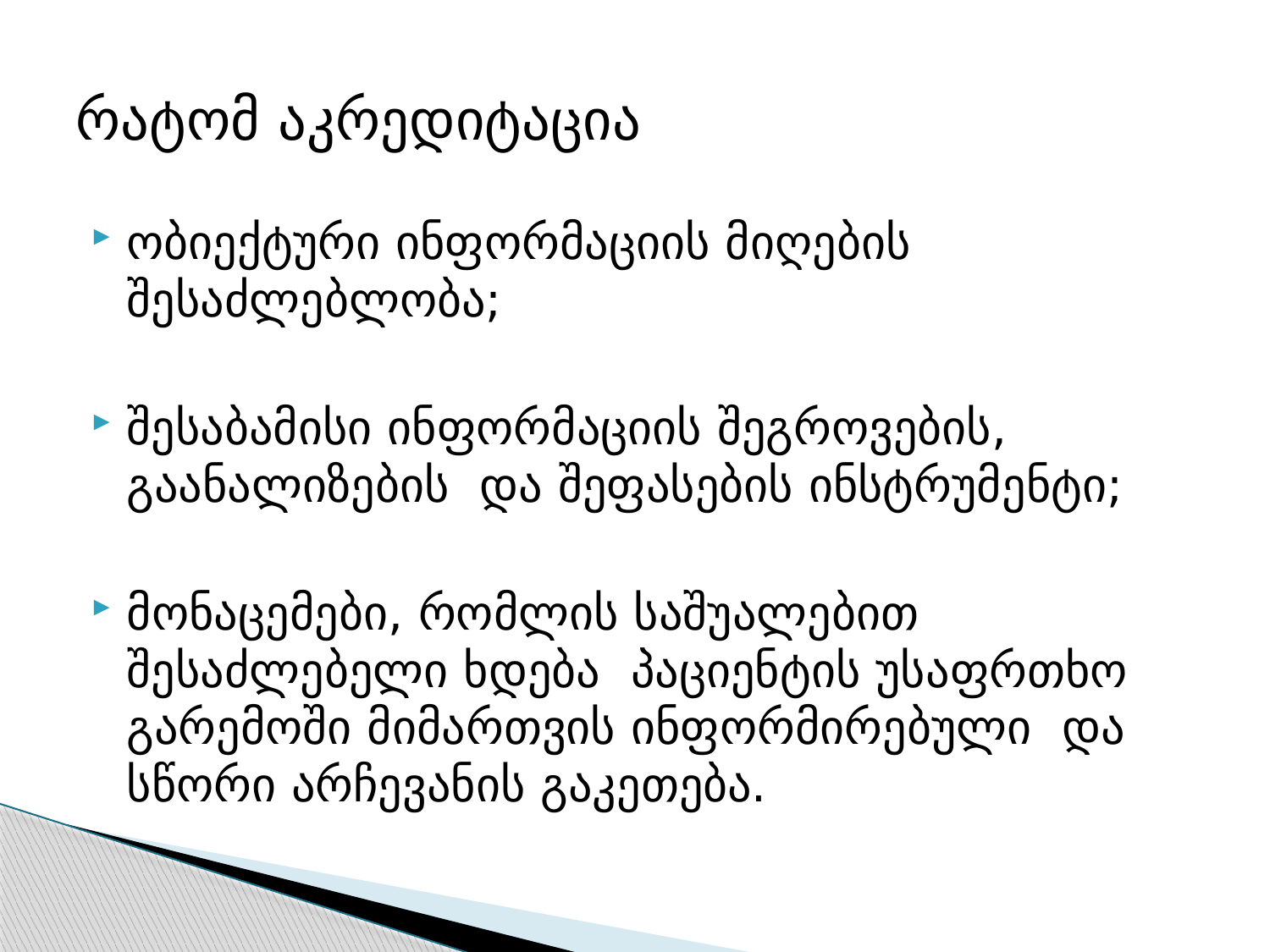

# რატომ აკრედიტაცია
ობიექტური ინფორმაციის მიღების შესაძლებლობა;

შესაბამისი ინფორმაციის შეგროვების, გაანალიზების  და შეფასების ინსტრუმენტი;

მონაცემები, რომლის საშუალებით შესაძლებელი ხდება  პაციენტის უსაფრთხო გარემოში მიმართვის ინფორმირებული  და სწორი არჩევანის გაკეთება.